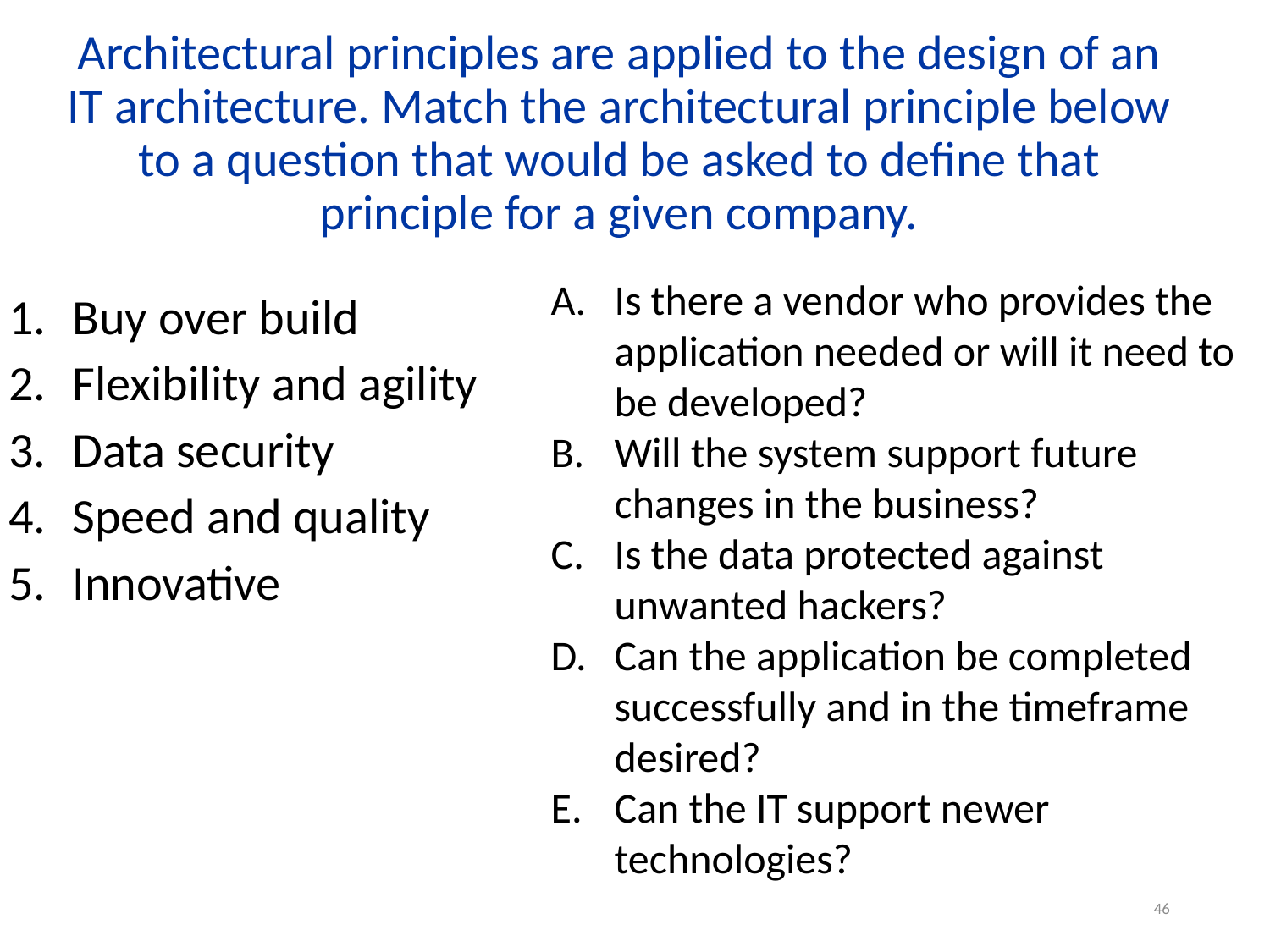

Architectural principles are applied to the design of an IT architecture. Match the architectural principle below to a question that would be asked to define that principle for a given company.
Is there a vendor who provides the application needed or will it need to be developed?
Will the system support future changes in the business?
Is the data protected against unwanted hackers?
Can the application be completed successfully and in the timeframe desired?
Can the IT support newer technologies?
Buy over build
Flexibility and agility
Data security
Speed and quality
Innovative
46